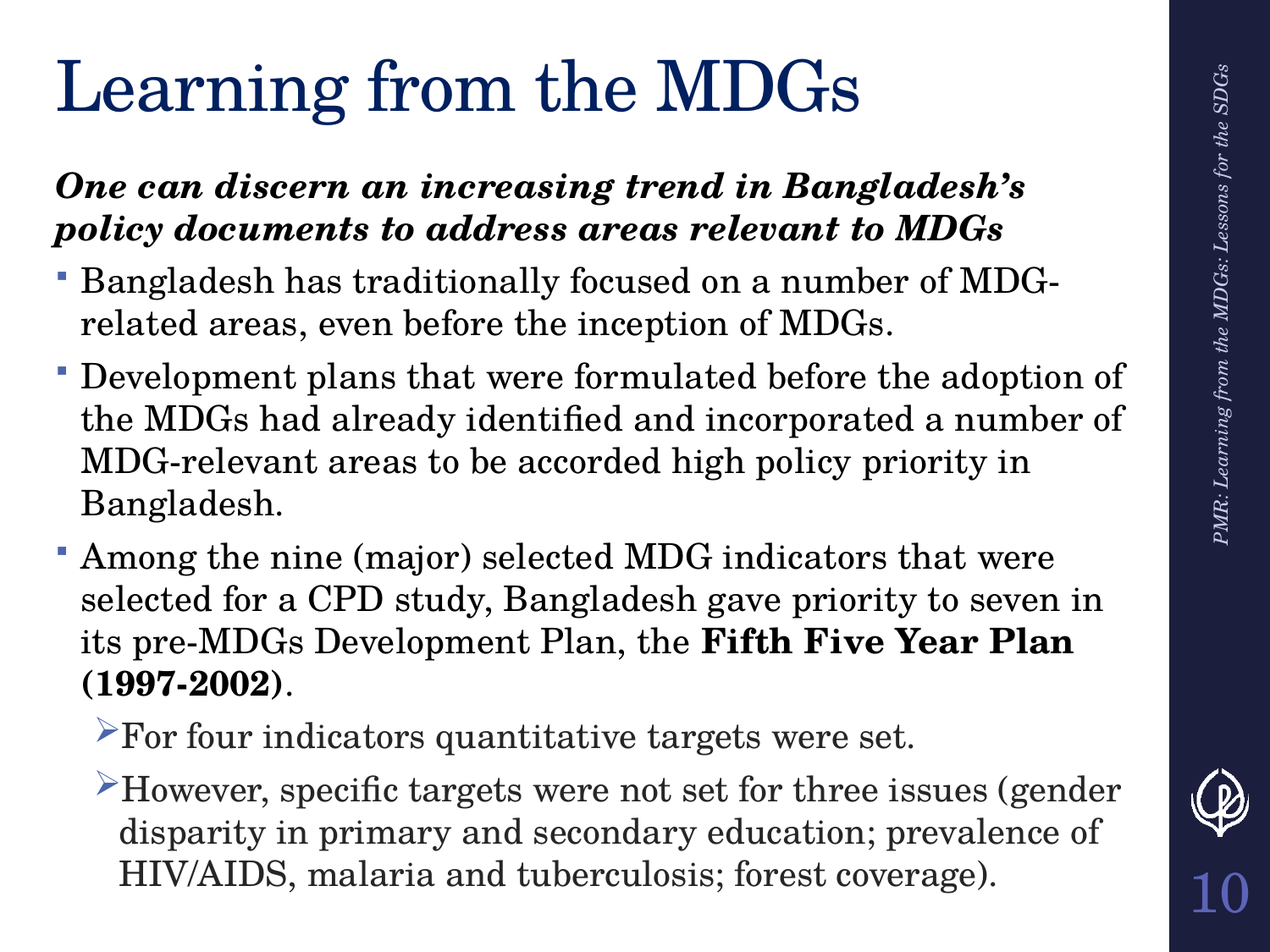

# Learning from the MDGs
One can discern an increasing trend in Bangladesh’s policy documents to address areas relevant to MDGs
Bangladesh has traditionally focused on a number of MDG-related areas, even before the inception of MDGs.
Development plans that were formulated before the adoption of the MDGs had already identified and incorporated a number of MDG-relevant areas to be accorded high policy priority in Bangladesh.
Among the nine (major) selected MDG indicators that were selected for a CPD study, Bangladesh gave priority to seven in its pre-MDGs Development Plan, the Fifth Five Year Plan (1997-2002).
For four indicators quantitative targets were set.
However, specific targets were not set for three issues (gender disparity in primary and secondary education; prevalence of HIV/AIDS, malaria and tuberculosis; forest coverage).
PMR: Learning from the MDGs: Lessons for the SDGs
10